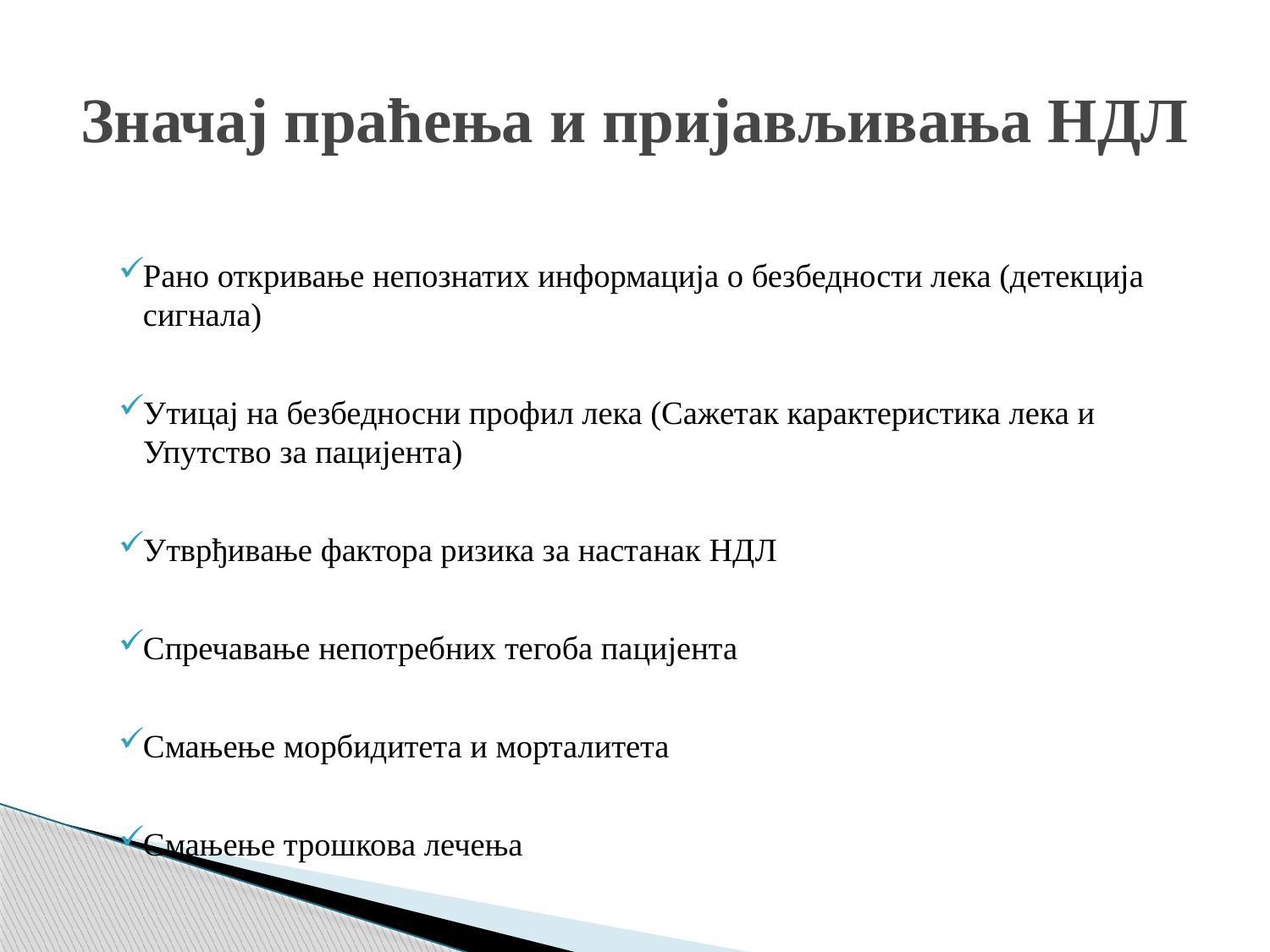

# Значај праћења и пријављивања НДЛ

Рано откривање непознатих информација о безбедности лека (детекција сигнала)

Утицај на безбедносни профил лека (Сажетак карактеристика лека и Упутство за пацијента)

Утврђивање фактора ризика за настанак НДЛ

Спречавање непотребних тегоба пацијента

Смањење морбидитета и морталитета

Смањење трошкова лечења